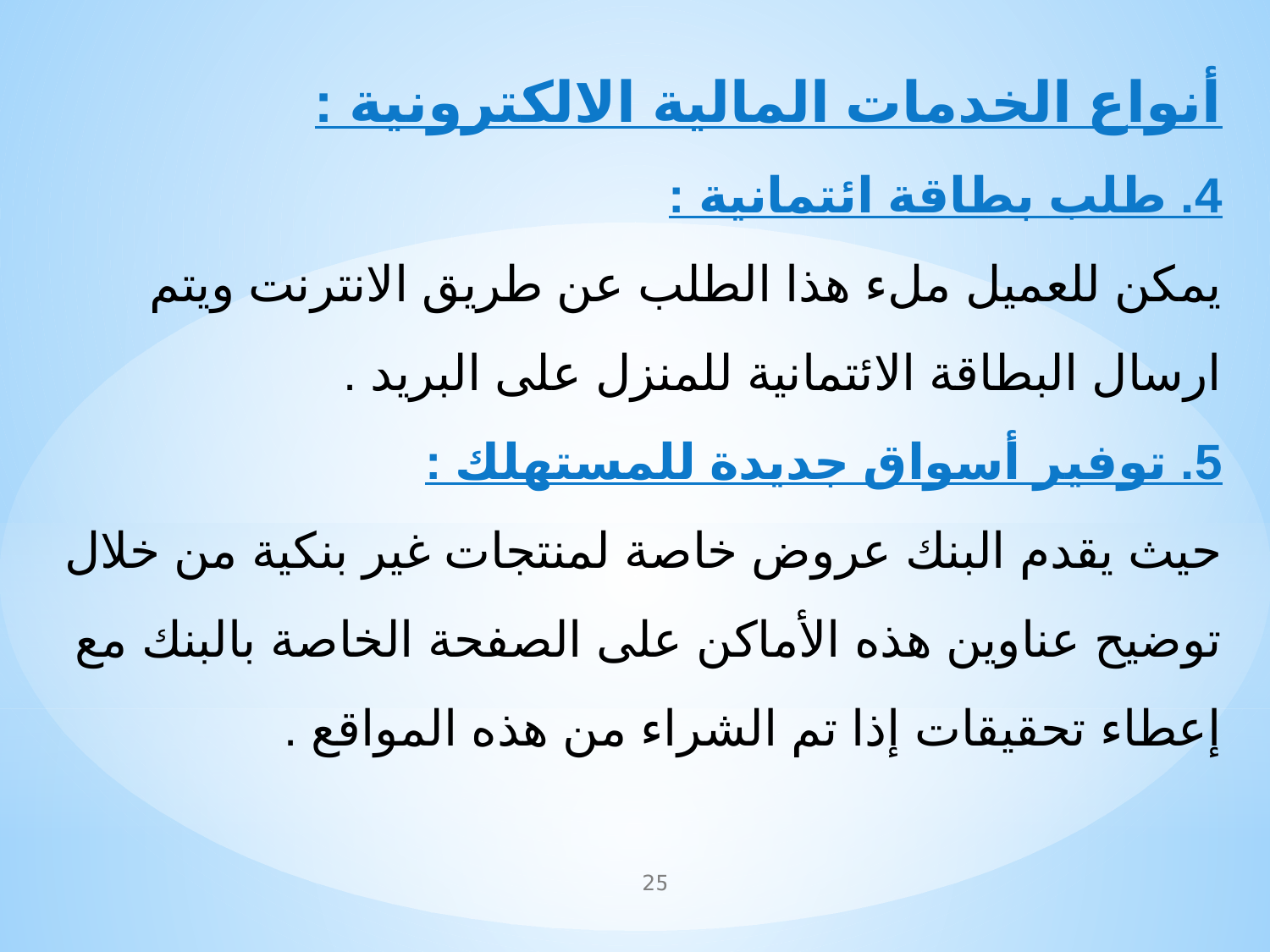

أنواع الخدمات المالية الالكترونية :
4. طلب بطاقة ائتمانية :
يمكن للعميل ملء هذا الطلب عن طريق الانترنت ويتم ارسال البطاقة الائتمانية للمنزل على البريد .
5. توفير أسواق جديدة للمستهلك :
حيث يقدم البنك عروض خاصة لمنتجات غير بنكية من خلال توضيح عناوين هذه الأماكن على الصفحة الخاصة بالبنك مع إعطاء تحقيقات إذا تم الشراء من هذه المواقع .

25